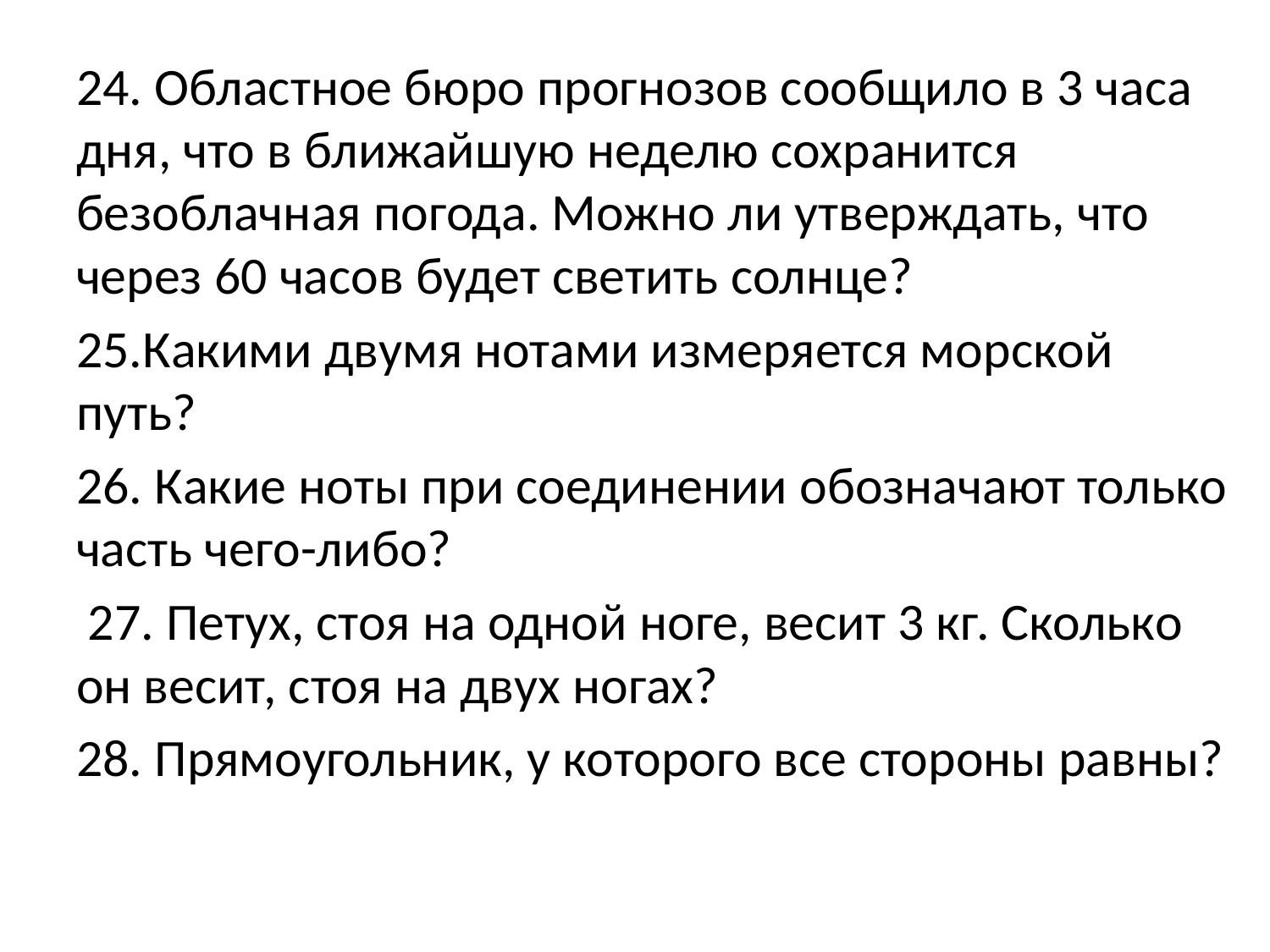

#
24. Областное бюро прогнозов сообщило в 3 часа дня, что в ближайшую неделю сохранится безоблачная погода. Можно ли утверждать, что через 60 часов будет светить солнце?
25.Какими двумя нотами измеряется морской путь?
26. Какие ноты при соединении обозначают только часть чего-либо?
 27. Петух, стоя на одной ноге, весит 3 кг. Сколько он весит, стоя на двух ногах?
28. Прямоугольник, у которого все стороны равны?